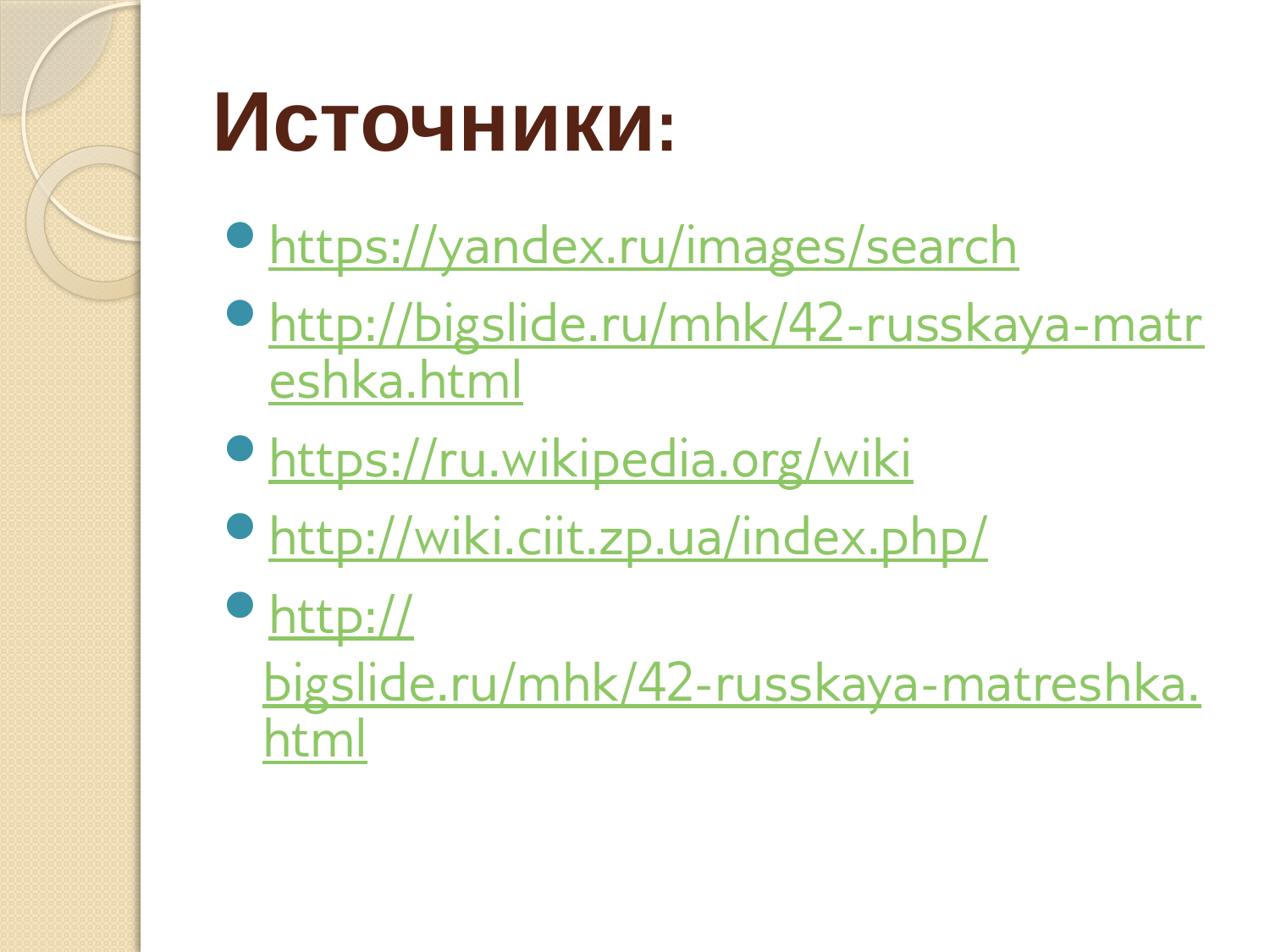

# Источники:
https://yandex.ru/images/search
http://bigslide.ru/mhk/42-russkaya-matreshka.html
https://ru.wikipedia.org/wiki
http://wiki.ciit.zp.ua/index.php/
http://bigslide.ru/mhk/42-russkaya-matreshka.html